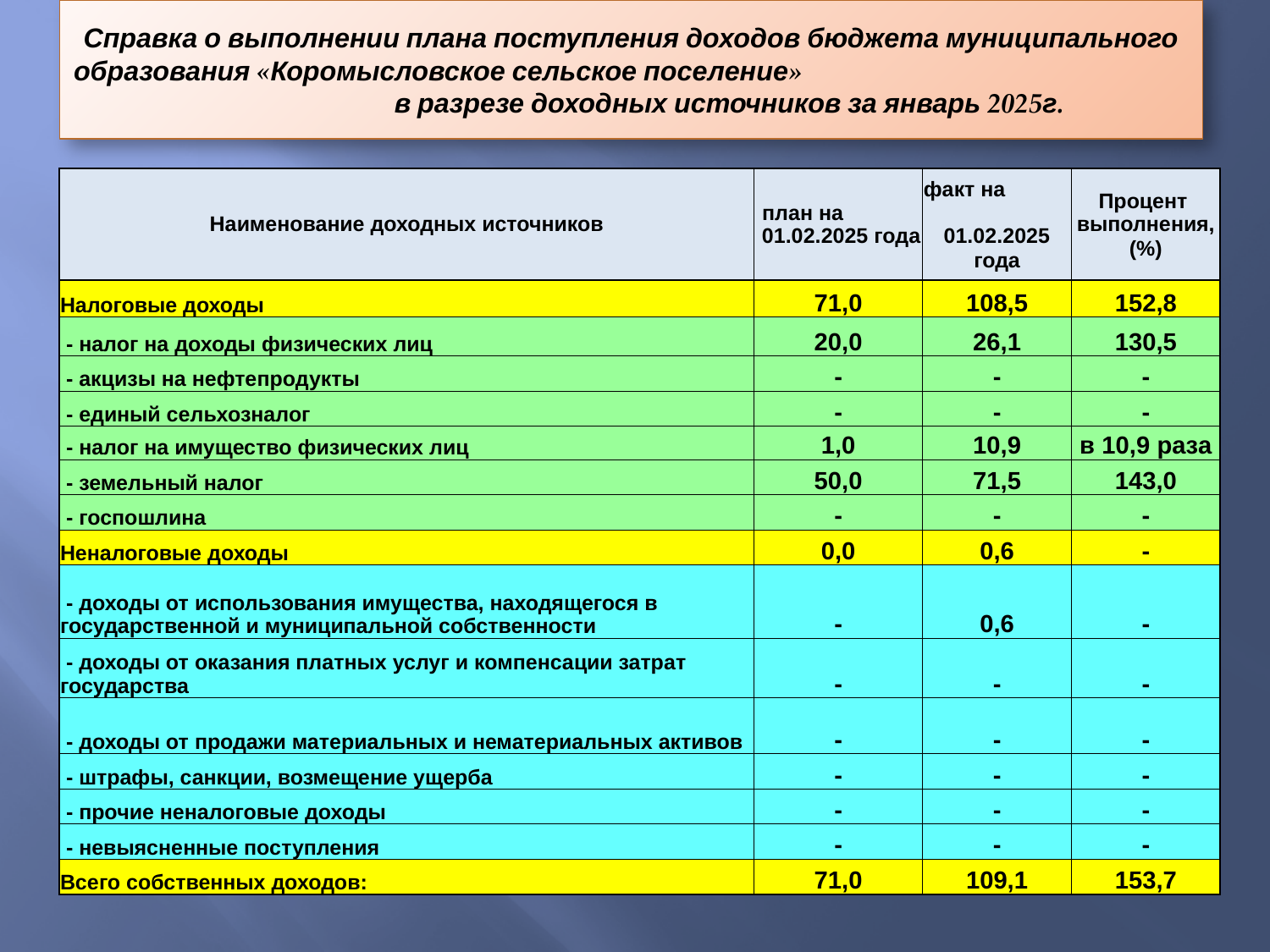

# Справка о выполнении плана поступления доходов бюджета муниципального образования «Коромысловское сельское поселение»                                                                                       в разрезе доходных источников за январь 2025г.
| Наименование доходных источников | план на 01.02.2025 года | факт на 01.02.2025 года | Процент выполнения, (%) |
| --- | --- | --- | --- |
| Налоговые доходы | 71,0 | 108,5 | 152,8 |
| - налог на доходы физических лиц | 20,0 | 26,1 | 130,5 |
| - акцизы на нефтепродукты | - | - | - |
| - единый сельхозналог | - | - | - |
| - налог на имущество физических лиц | 1,0 | 10,9 | в 10,9 раза |
| - земельный налог | 50,0 | 71,5 | 143,0 |
| - госпошлина | - | - | - |
| Неналоговые доходы | 0,0 | 0,6 | - |
| - доходы от использования имущества, находящегося в государственной и муниципальной собственности | - | 0,6 | - |
| - доходы от оказания платных услуг и компенсации затрат государства | - | - | - |
| - доходы от продажи материальных и нематериальных активов | - | - | - |
| - штрафы, санкции, возмещение ущерба | - | - | - |
| - прочие неналоговые доходы | - | - | - |
| - невыясненные поступления | - | - | - |
| Всего собственных доходов: | 71,0 | 109,1 | 153,7 |